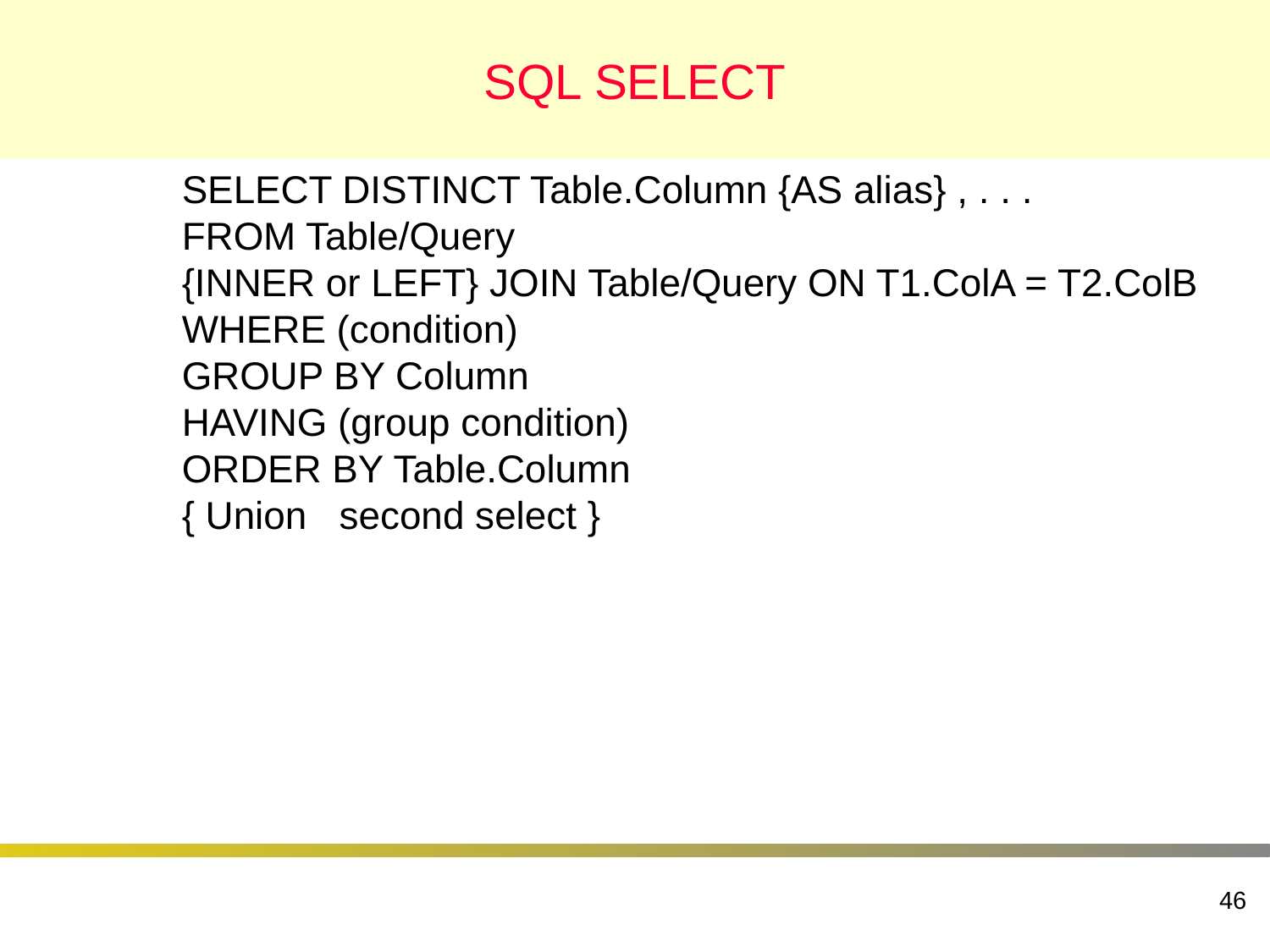

# SQL SELECT
SELECT DISTINCT Table.Column {AS alias} , . . .
FROM Table/Query
{INNER or LEFT} JOIN Table/Query ON T1.ColA = T2.ColB
WHERE (condition)
GROUP BY Column
HAVING (group condition)
ORDER BY Table.Column
{ Union   second select }

46